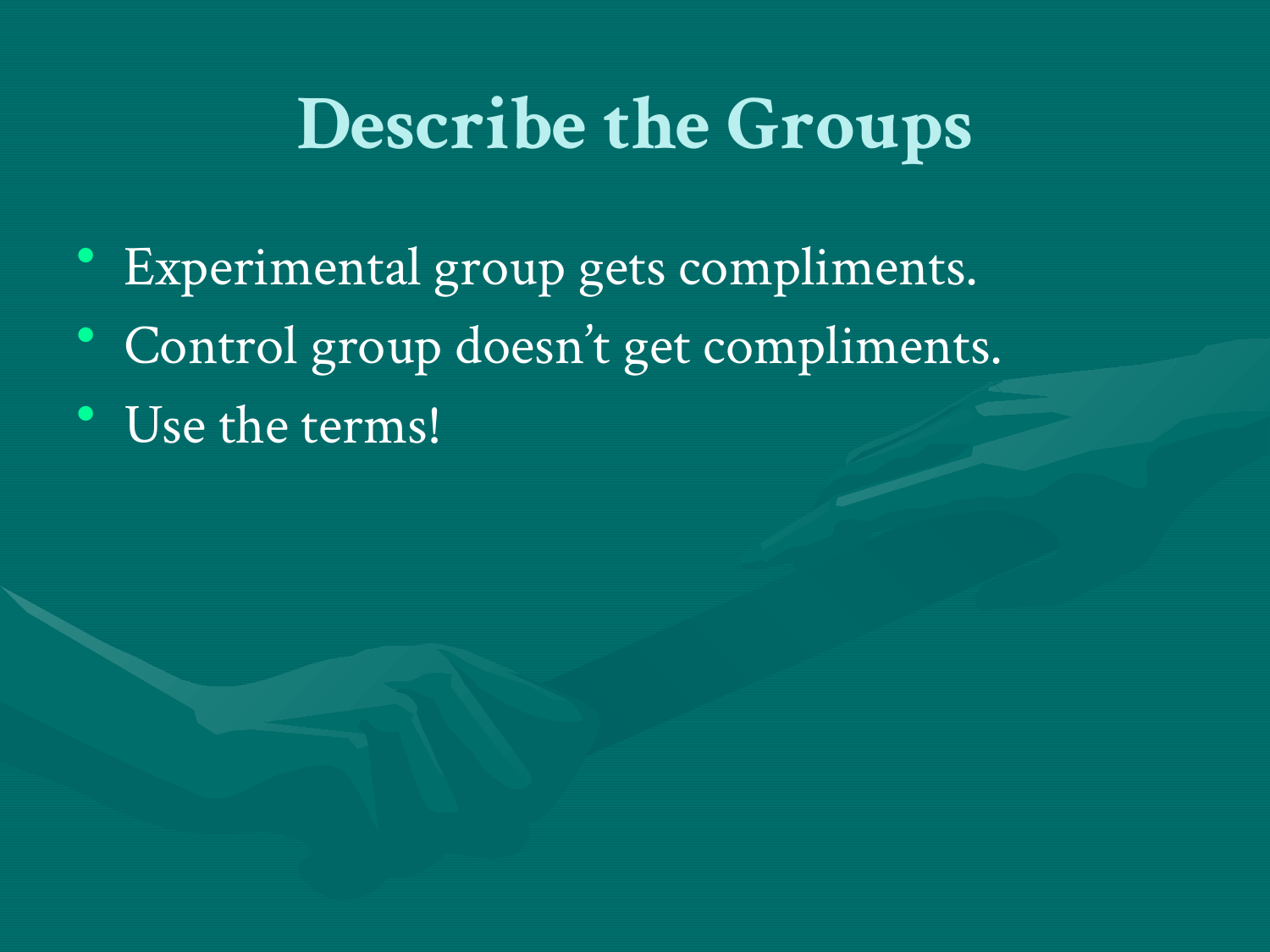

# Describe the Groups
Experimental group gets compliments.
Control group doesn’t get compliments.
Use the terms!